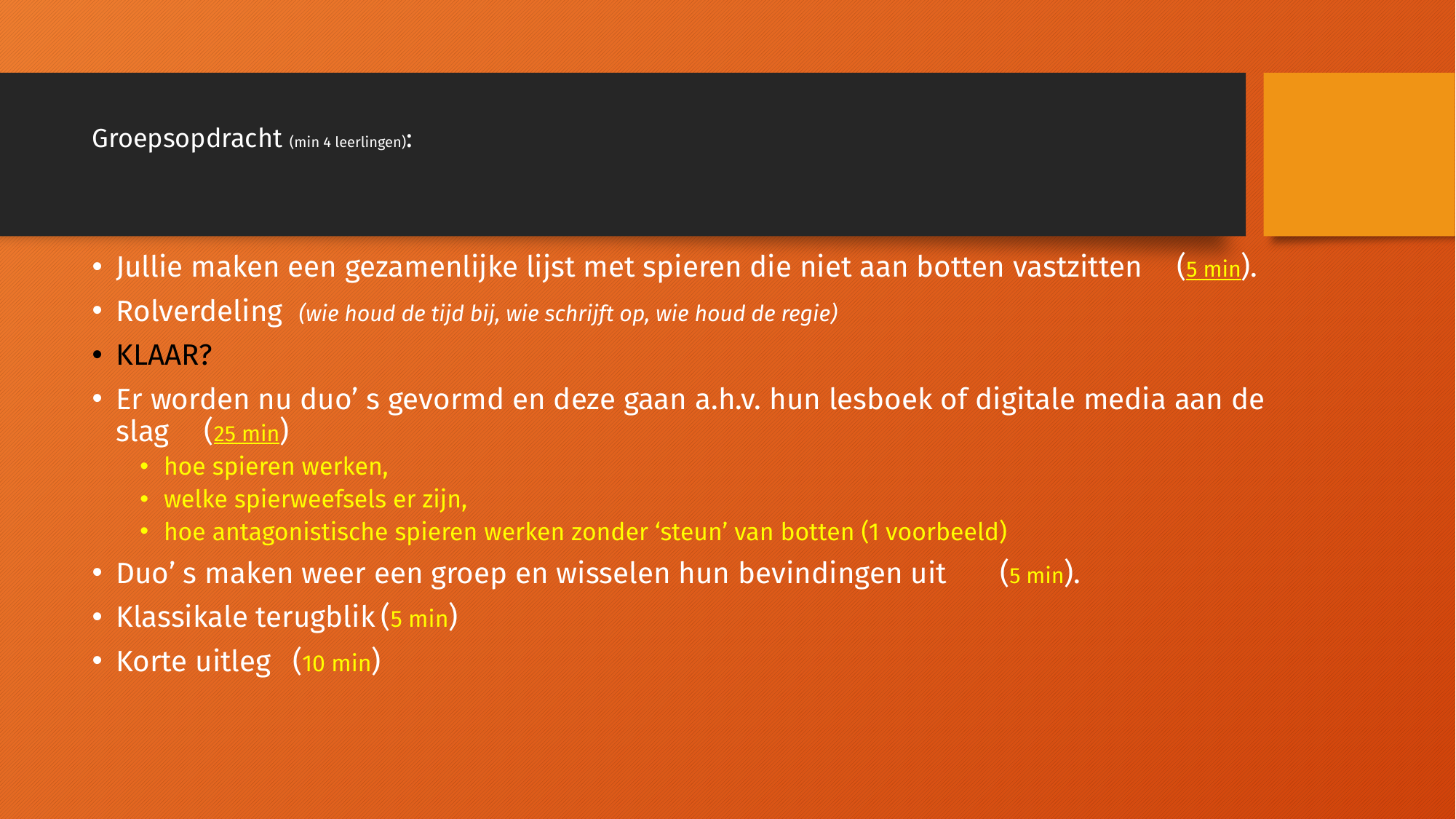

# Groepsopdracht (min 4 leerlingen):
Jullie maken een gezamenlijke lijst met spieren die niet aan botten vastzitten 								(5 min).
Rolverdeling  (wie houd de tijd bij, wie schrijft op, wie houd de regie)
KLAAR?
Er worden nu duo’ s gevormd en deze gaan a.h.v. hun lesboek of digitale media aan de slag 							(25 min)
hoe spieren werken,
welke spierweefsels er zijn,
hoe antagonistische spieren werken zonder ‘steun’ van botten (1 voorbeeld)
Duo’ s maken weer een groep en wisselen hun bevindingen uit 	(5 min).
Klassikale terugblik							(5 min)
Korte uitleg								(10 min)